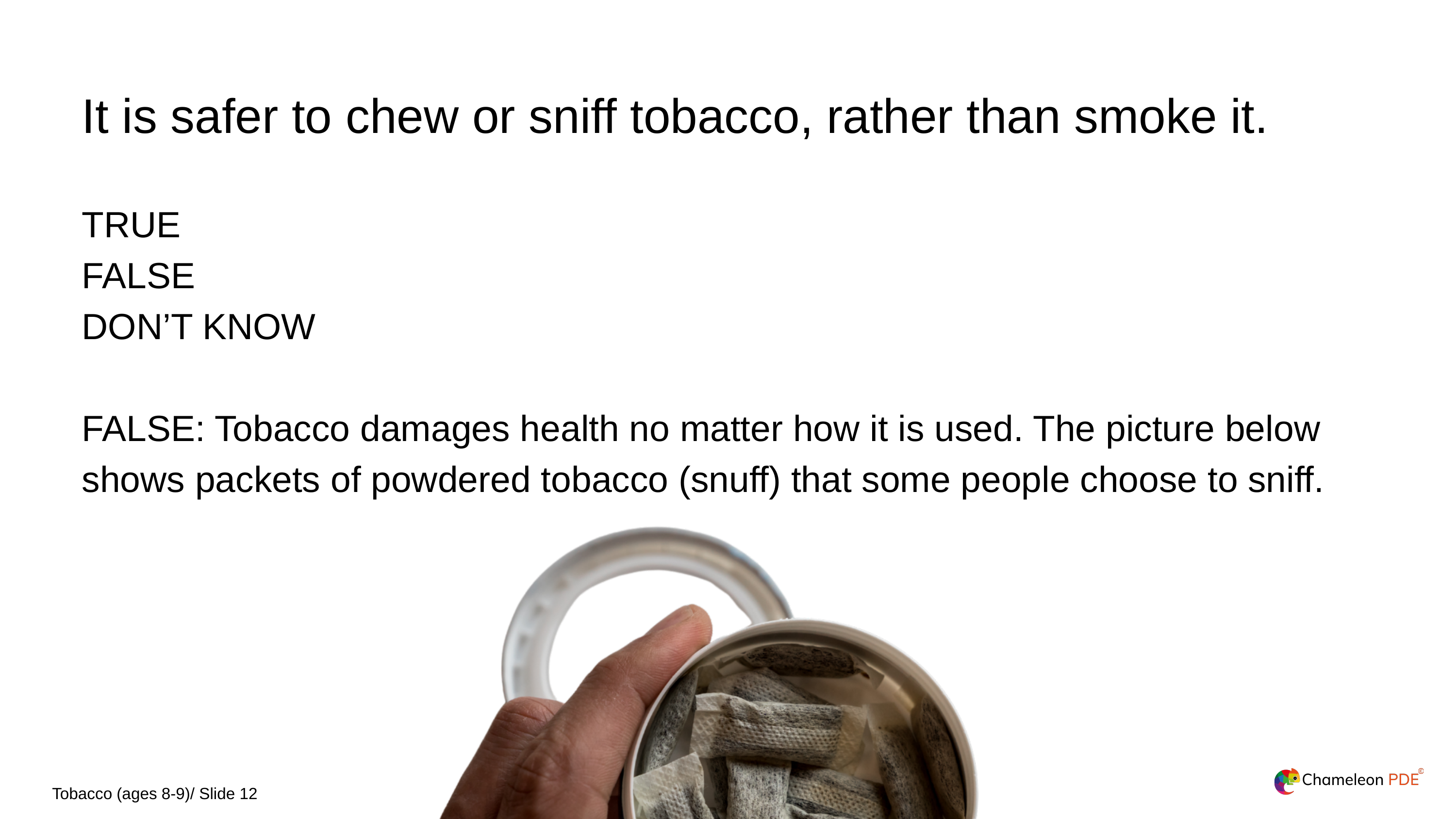

It is safer to chew or sniff tobacco, rather than smoke it.

TRUE
FALSE
DON’T KNOW

FALSE: Tobacco damages health no matter how it is used. The picture below shows packets of powdered tobacco (snuff) that some people choose to sniff.

Tobacco (ages 8-9)/ Slide 12